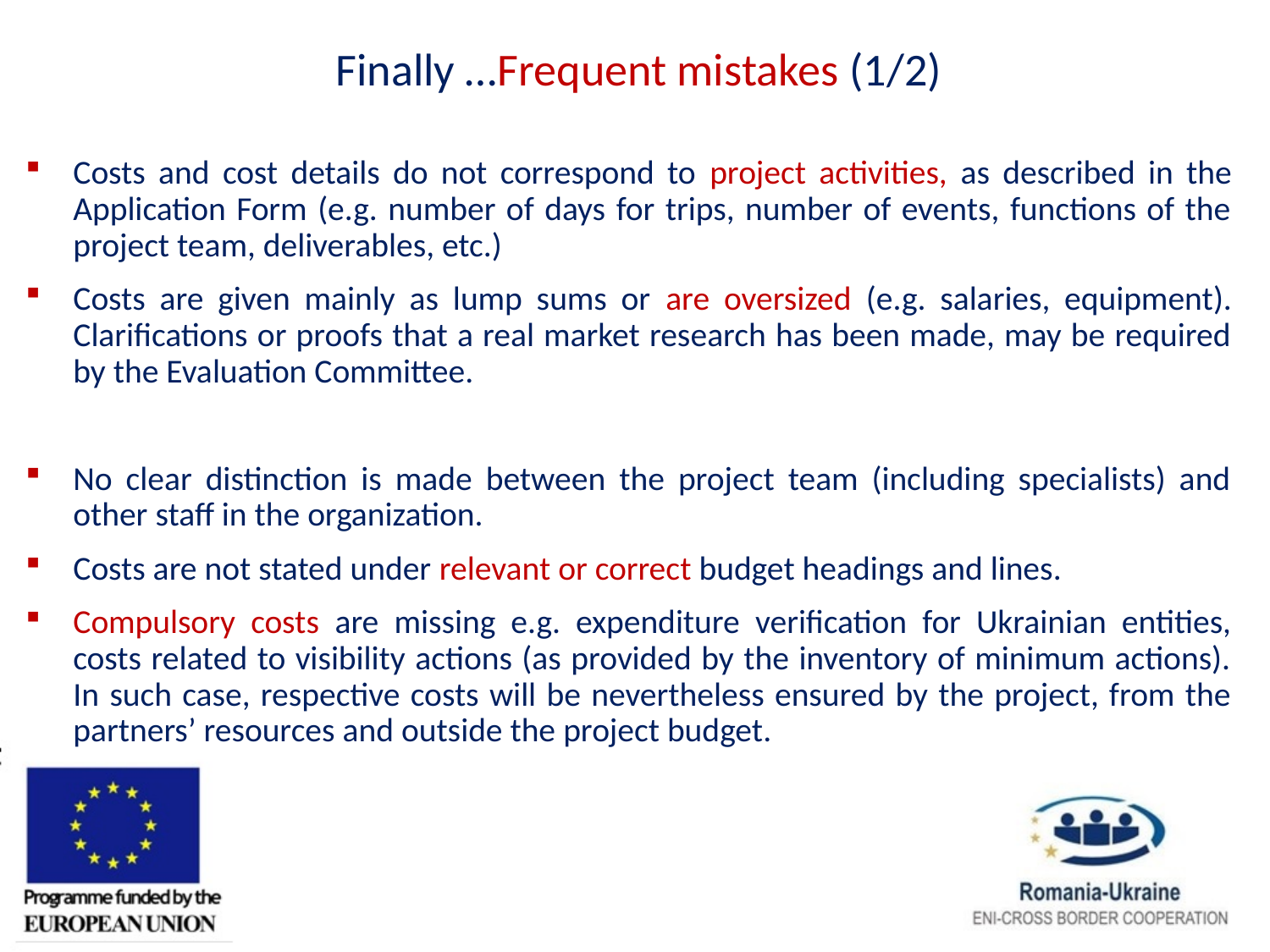

Finally …Frequent mistakes (1/2)

Costs and cost details do not correspond to project activities, as described in the Application Form (e.g. number of days for trips, number of events, functions of the project team, deliverables, etc.)
Costs are given mainly as lump sums or are oversized (e.g. salaries, equipment). Clarifications or proofs that a real market research has been made, may be required by the Evaluation Committee.

No clear distinction is made between the project team (including specialists) and other staff in the organization.
Costs are not stated under relevant or correct budget headings and lines.
Compulsory costs are missing e.g. expenditure verification for Ukrainian entities, costs related to visibility actions (as provided by the inventory of minimum actions). In such case, respective costs will be nevertheless ensured by the project, from the partners’ resources and outside the project budget.